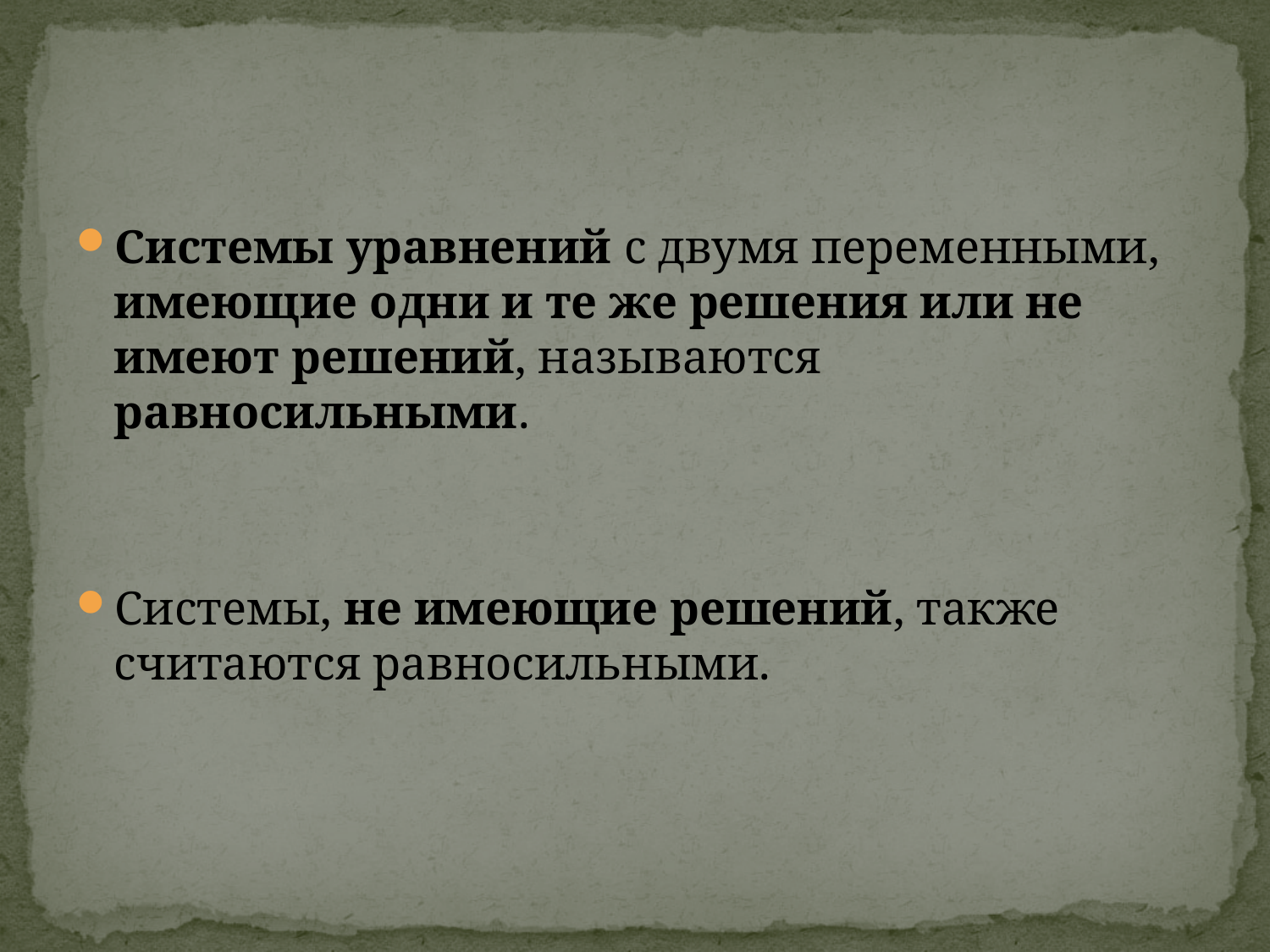

#
Системы уравнений с двумя переменными, имеющие одни и те же решения или не имеют решений, называются равносильными.

Системы, не имеющие решений, также считаются равносильными.